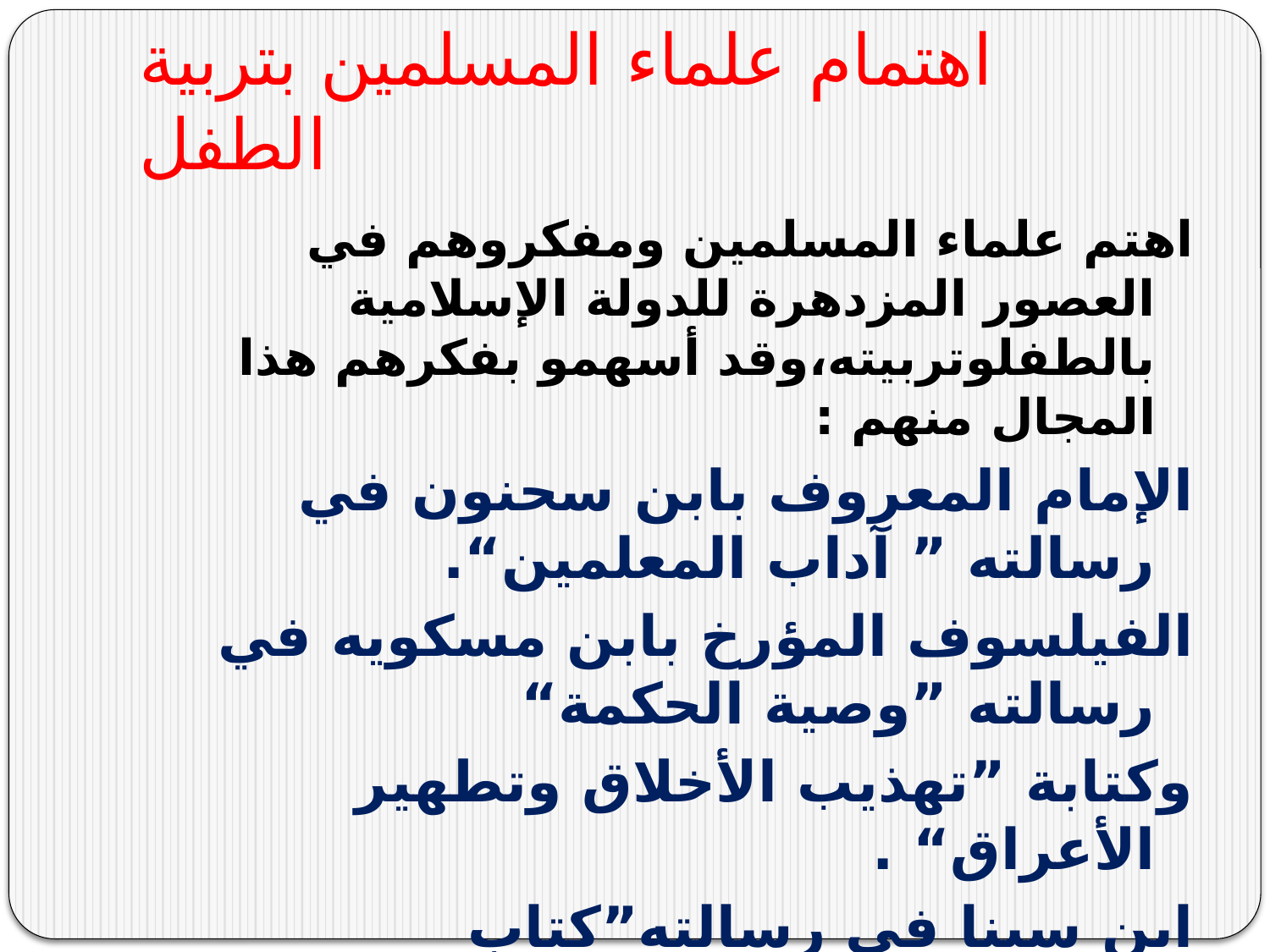

# اهتمام علماء المسلمين بتربية الطفل
اهتم علماء المسلمين ومفكروهم في العصور المزدهرة للدولة الإسلامية بالطفلوتربيته،وقد أسهمو بفكرهم هذا المجال منهم :
الإمام المعروف بابن سحنون في رسالته ” آداب المعلمين“.
الفيلسوف المؤرخ بابن مسكويه في رسالته ”وصية الحكمة“
وكتابة ”تهذيب الأخلاق وتطهير الأعراق“ .
ابن سينا في رسالته”كتاب السياسة“ .
الإمام أحمد الغزالي في رسالته“أيها الولد وكتابه“إحياء علوم الدين“.
بن خلدون في كتابة المعروف“بمقدمة ابن خلدون“ .